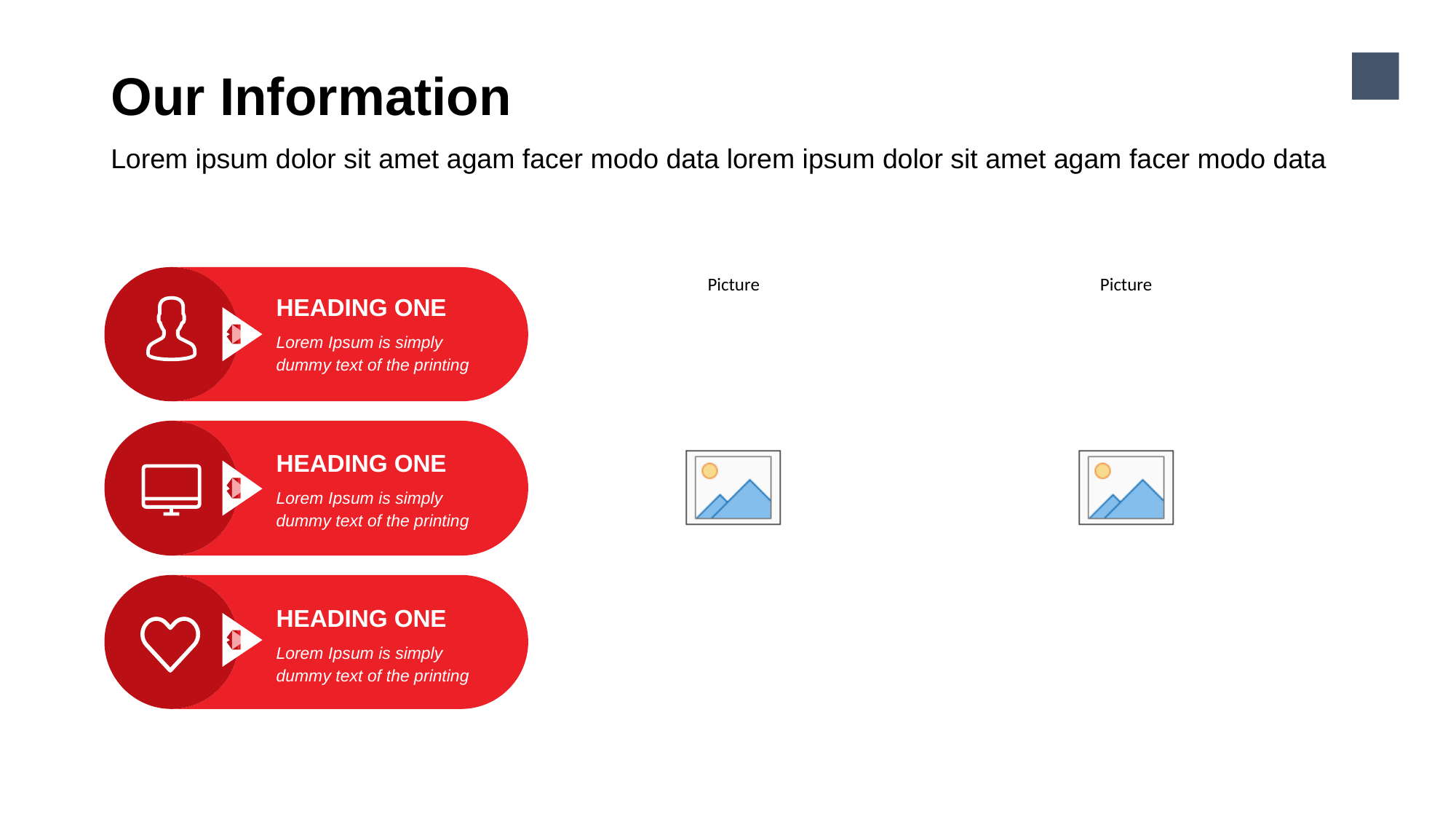

Our Information
18
Lorem ipsum dolor sit amet agam facer modo data lorem ipsum dolor sit amet agam facer modo data

HEADING ONE

Lorem Ipsum is simply dummy text of the printing

HEADING ONE

Lorem Ipsum is simply dummy text of the printing

HEADING ONE

Lorem Ipsum is simply dummy text of the printing